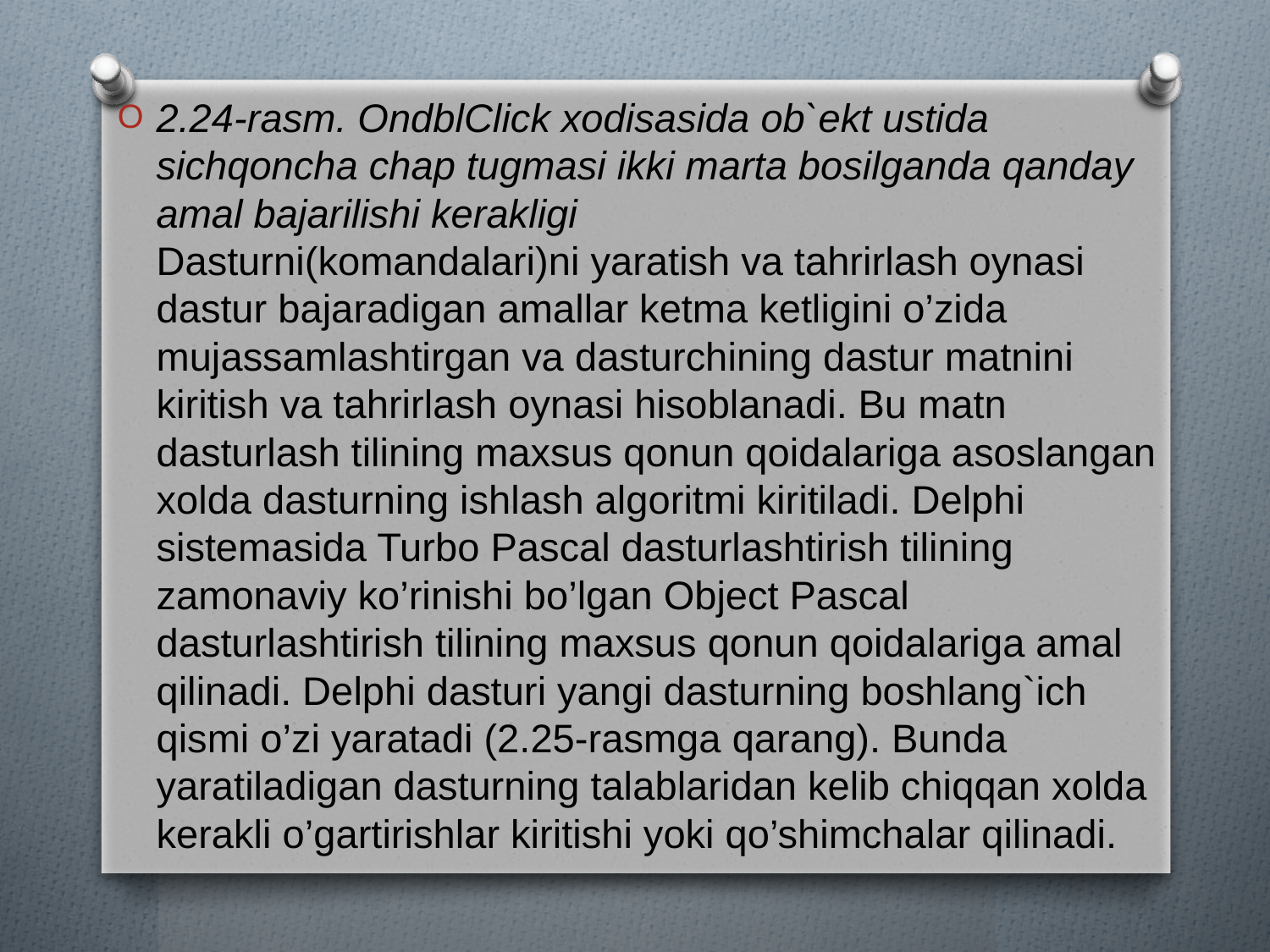

2.24-rasm. OndblClick xodisasida ob`ekt ustida sichqoncha chap tugmasi ikki marta bosilganda qanday amal bajarilishi kerakligi
Dasturni(komandalari)ni yaratish va tahrirlash oynasi dastur bajaradigan amallar ketma ketligini o’zida mujassamlashtirgan va dasturchining dastur matnini kiritish va tahrirlash oynasi hisoblanadi. Bu matn dasturlash tilining maxsus qonun qoidalariga asoslangan xolda dasturning ishlash algoritmi kiritiladi. Delphi sistemasida Turbo Pascal dasturlashtirish tilining zamonaviy ko’rinishi bo’lgan Object Pascal dasturlashtirish tilining maxsus qonun qoidalariga amal qilinadi. Delphi dasturi yangi dasturning boshlang`ich qismi o’zi yaratadi (2.25-rasmga qarang). Bunda yaratiladigan dasturning talablaridan kelib chiqqan xolda kerakli o’gartirishlar kiritishi yoki qo’shimchalar qilinadi.